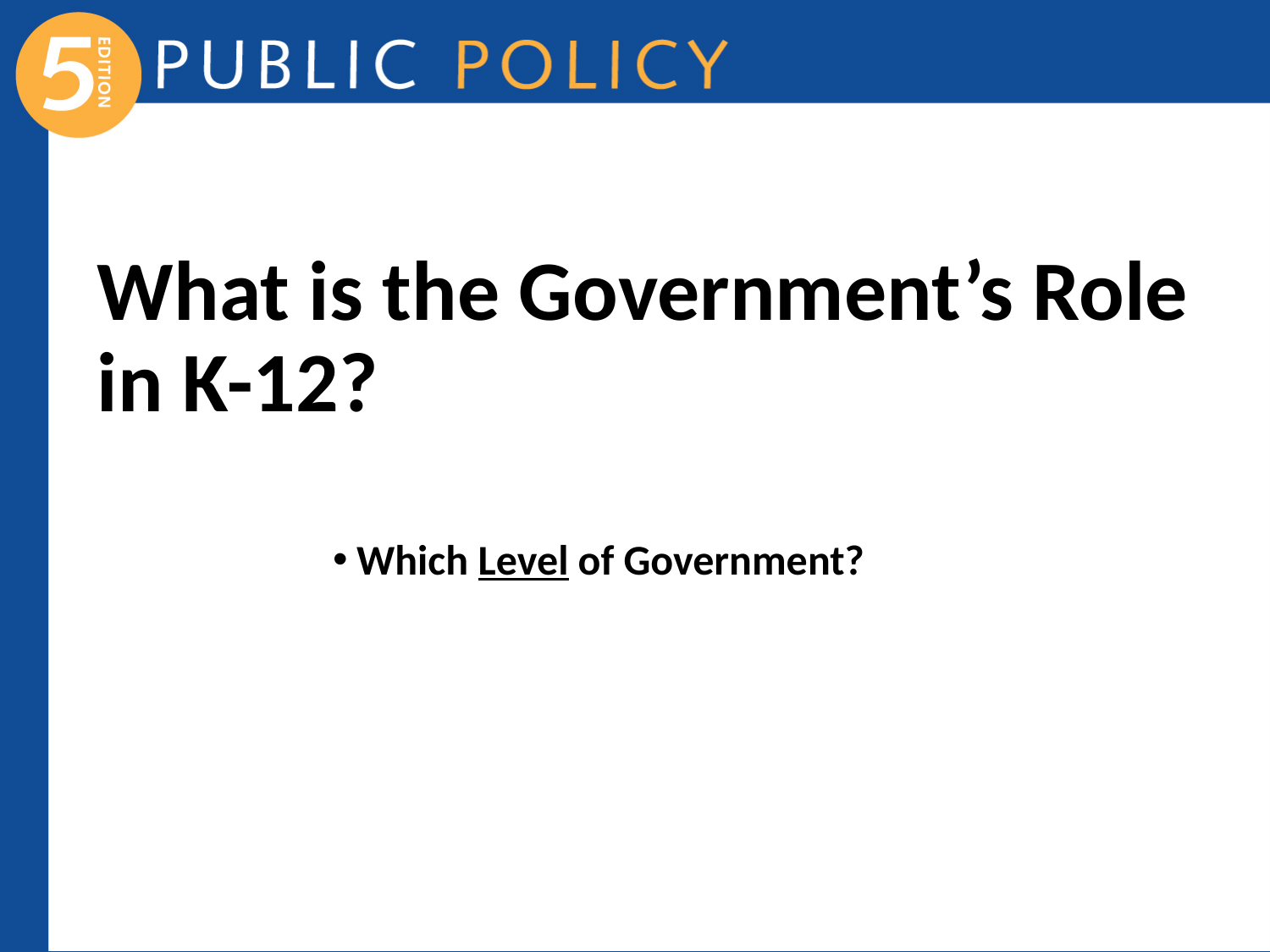

# What is the Government’s Role in K-12?
Which Level of Government?